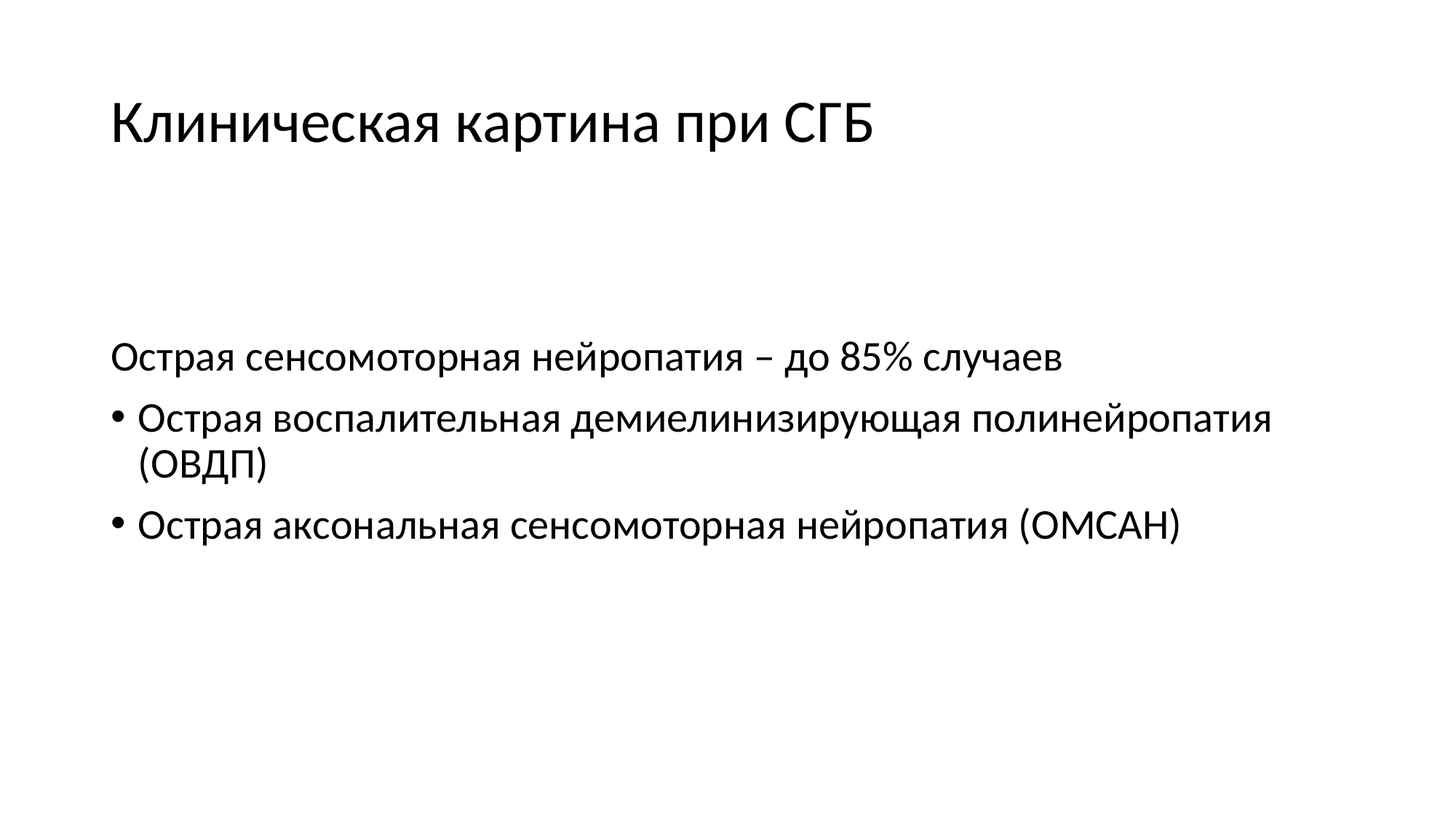

# Клиническая картина при СГБ
Острая сенсомоторная нейропатия – до 85% случаев
Острая воспалительная демиелинизирующая полинейропатия (ОВДП)
Острая аксональная сенсомоторная нейропатия (ОМСАН)